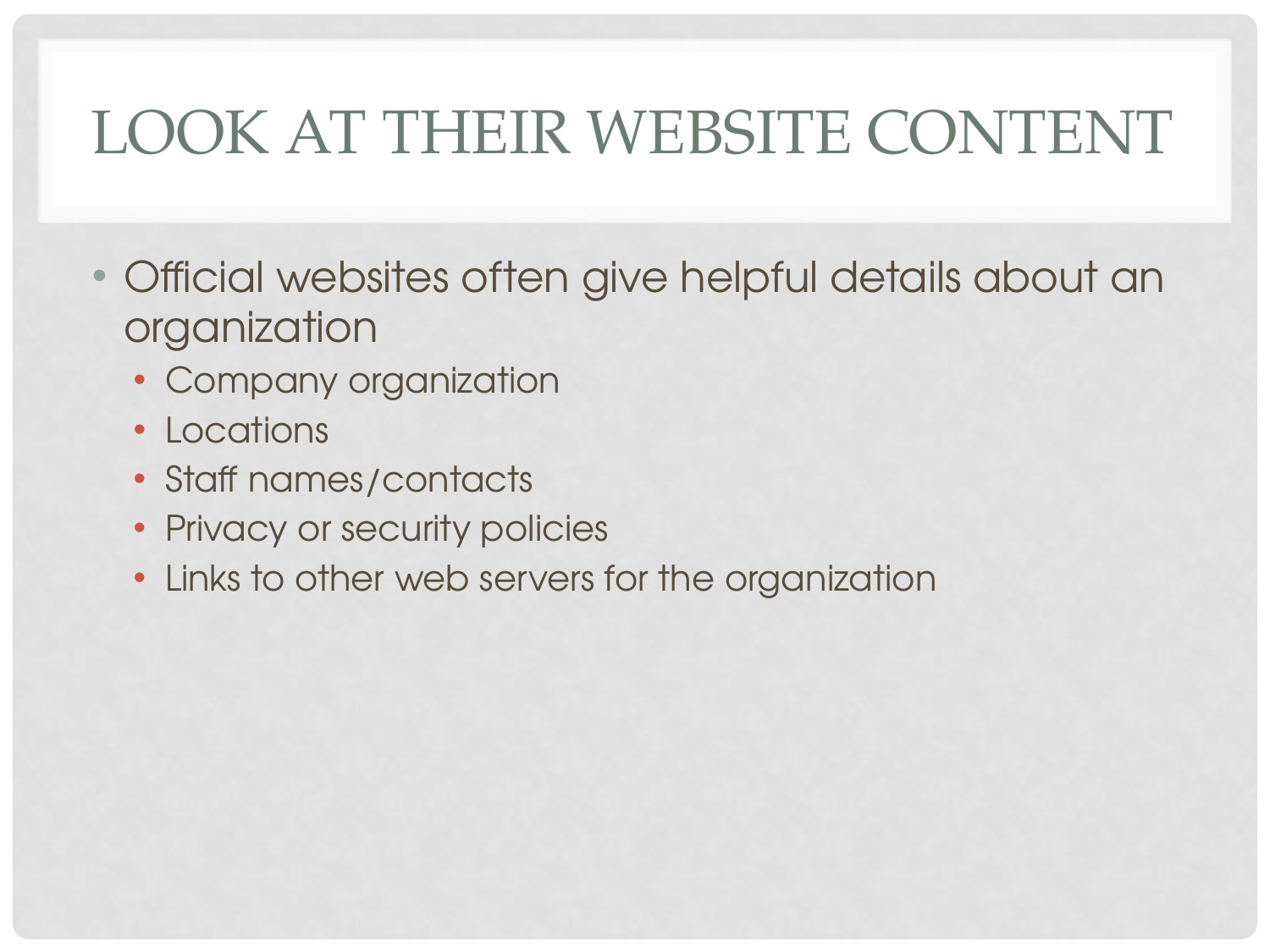

# Look at their website content
Official websites often give helpful details about an organization
Company organization
Locations
Staff names/contacts
Privacy or security policies
Links to other web servers for the organization